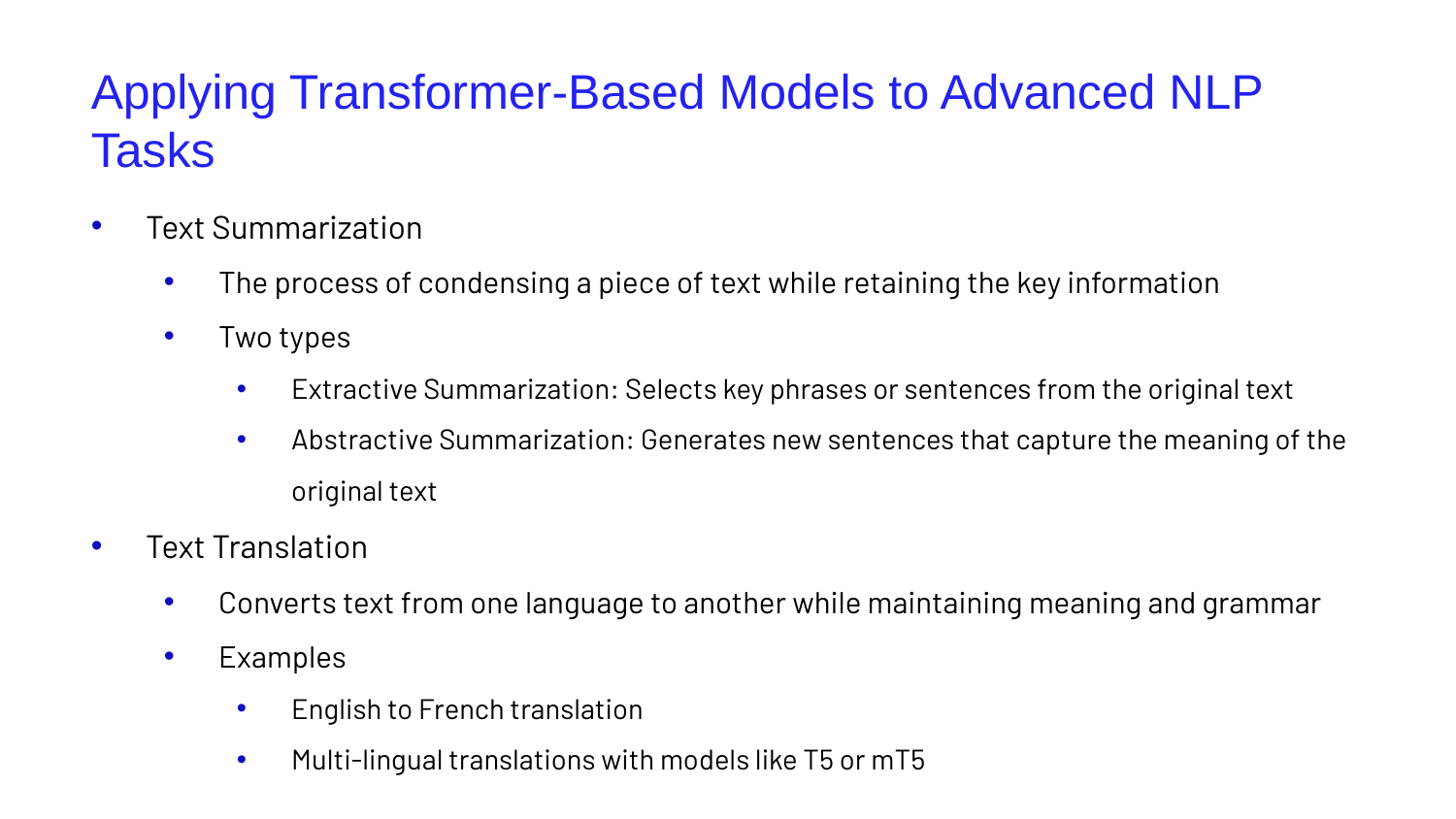

Applying Transformer-Based Models to Advanced NLP Tasks
Text Summarization
The process of condensing a piece of text while retaining the key information
Two types
Extractive Summarization: Selects key phrases or sentences from the original text
Abstractive Summarization: Generates new sentences that capture the meaning of the original text
Text Translation
Converts text from one language to another while maintaining meaning and grammar
Examples
English to French translation
Multi-lingual translations with models like T5 or mT5